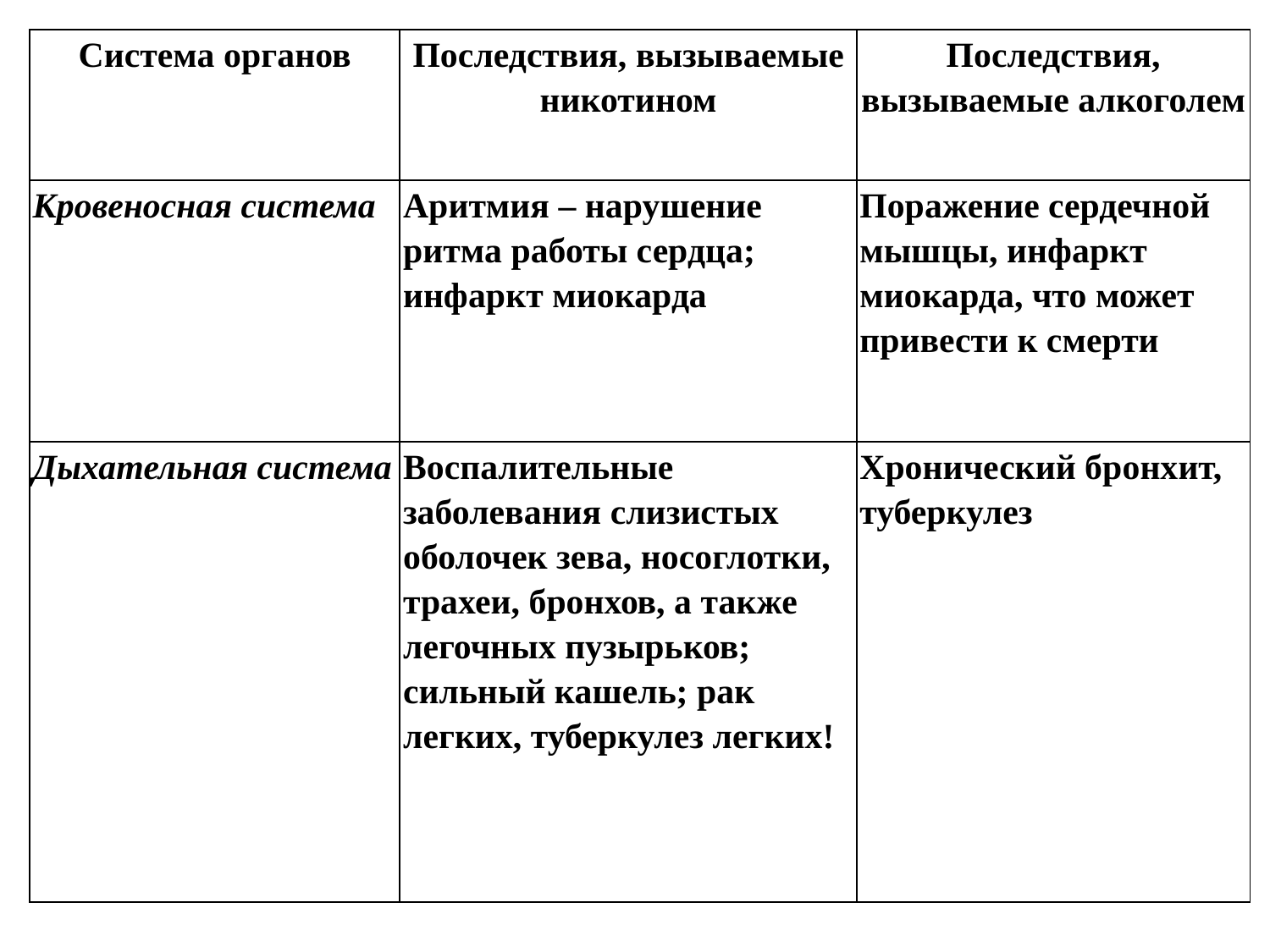

| Система органов | Последствия, вызываемые никотином | Последствия, вызываемые алкоголем |
| --- | --- | --- |
| Кровеносная система | Аритмия – нарушение ритма работы сердца; инфаркт миокарда | Поражение сердечной мышцы, инфаркт миокарда, что может привести к смерти |
| Дыхательная система | Воспалительные заболевания слизистых оболочек зева, носоглотки, трахеи, бронхов, а также легочных пузырьков; сильный кашель; рак легких, туберкулез легких! | Хронический бронхит, туберкулез |